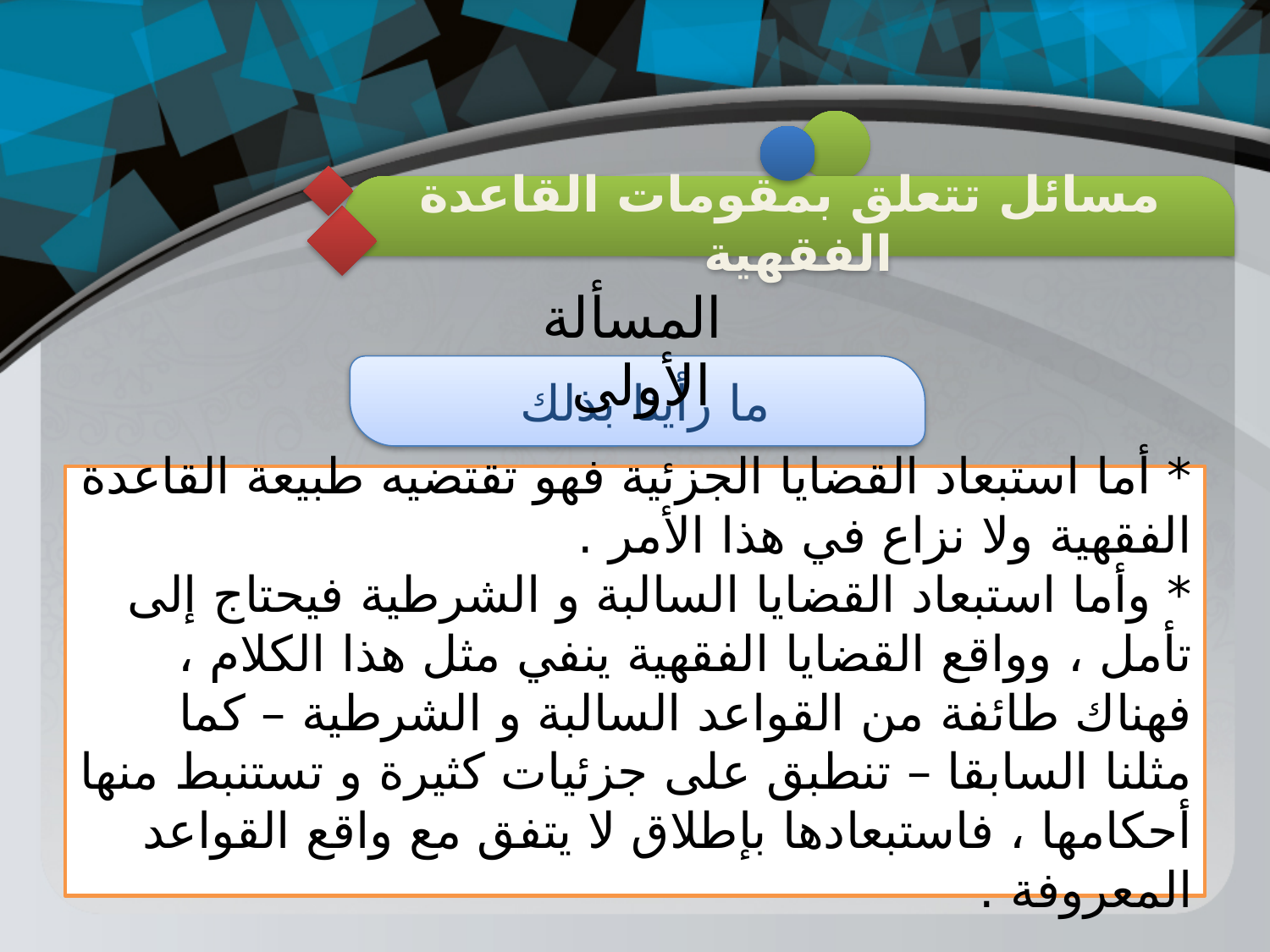

مسائل تتعلق بمقومات القاعدة الفقهية

المسألة الأولى
ما رأينا بذلك
* أما استبعاد القضايا الجزئية فهو تقتضيه طبيعة القاعدة الفقهية ولا نزاع في هذا الأمر .
* وأما استبعاد القضايا السالبة و الشرطية فيحتاج إلى تأمل ، وواقع القضايا الفقهية ينفي مثل هذا الكلام ، فهناك طائفة من القواعد السالبة و الشرطية – كما مثلنا السابقا – تنطبق على جزئيات كثيرة و تستنبط منها أحكامها ، فاستبعادها بإطلاق لا يتفق مع واقع القواعد المعروفة .